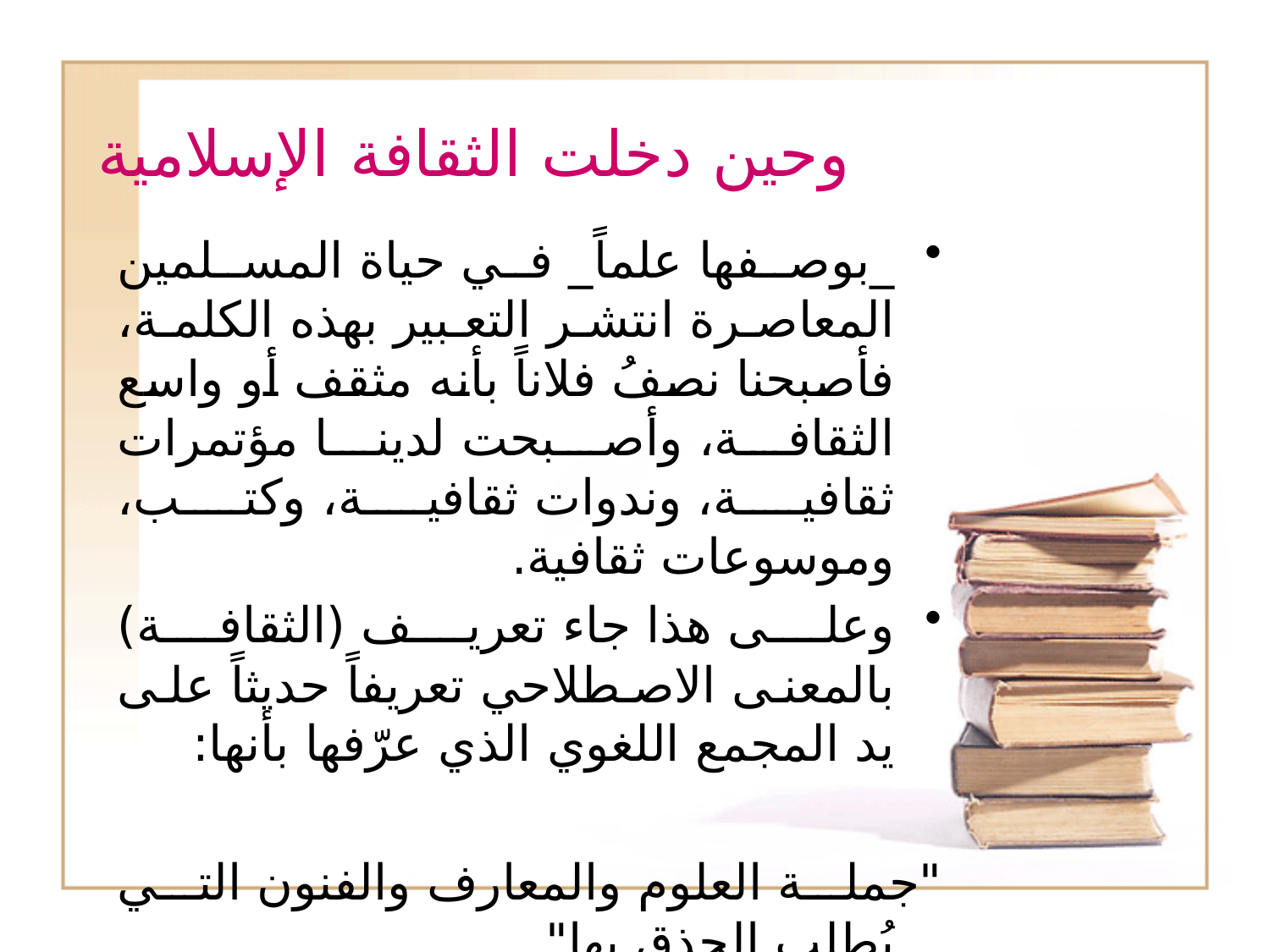

# وحين دخلت الثقافة الإسلامية
_بوصفها علماً_ في حياة المسلمين المعاصرة انتشر التعبير بهذه الكلمة، فأصبحنا نصفُ فلاناً بأنه مثقف أو واسع الثقافة، وأصبحت لدينا مؤتمرات ثقافية، وندوات ثقافية، وكتب، وموسوعات ثقافية.
وعلى هذا جاء تعريف (الثقافة) بالمعنى الاصطلاحي تعريفاً حديثاً على يد المجمع اللغوي الذي عرّفها بأنها:

"جملة العلوم والمعارف والفنون التي يُطلب الحذق بها".